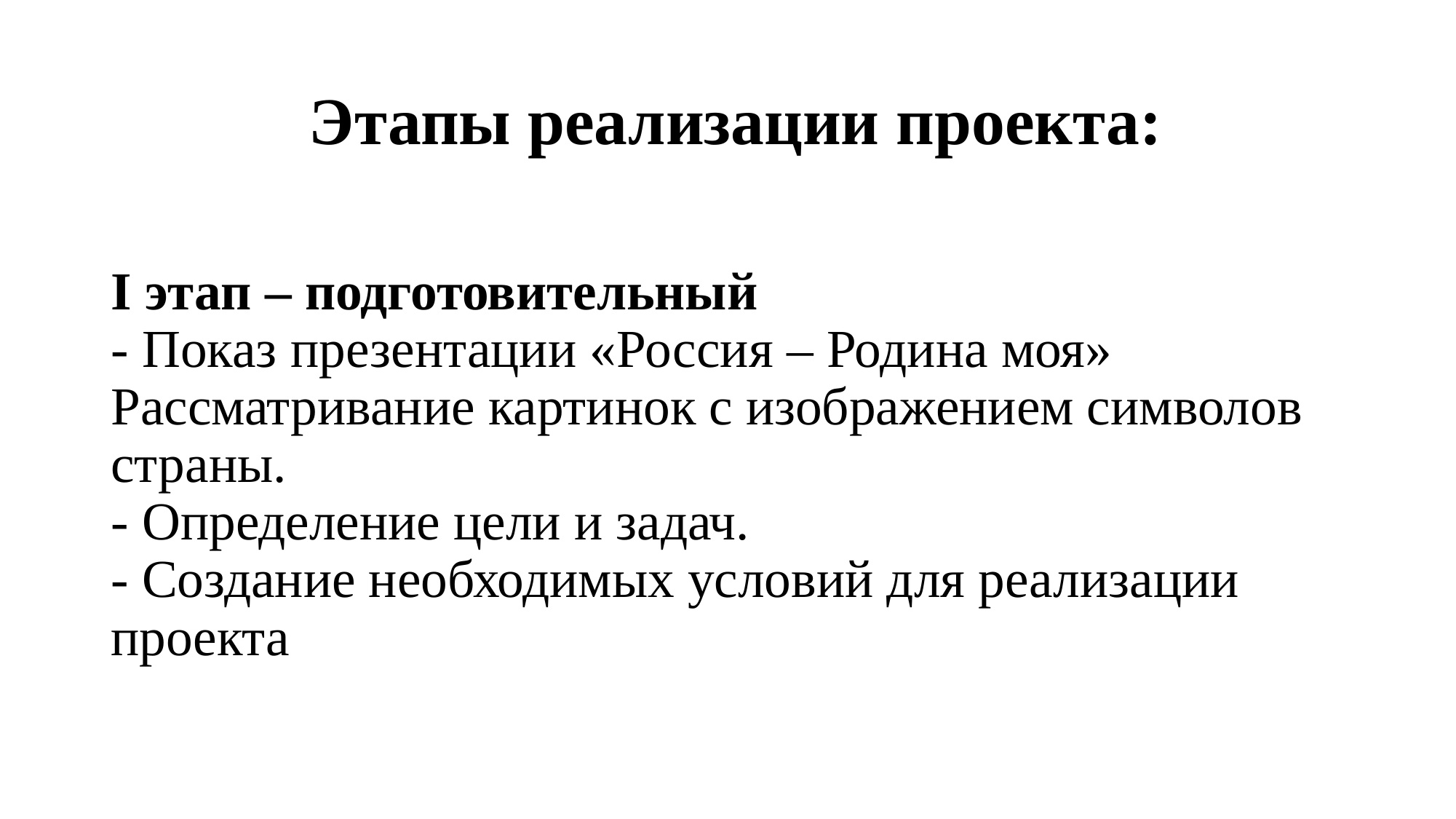

# Этапы реализации проекта:
I этап – подготовительный
- Показ презентации «Россия – Родина моя»
Рассматривание картинок с изображением символов страны.
- Определение цели и задач.
- Создание необходимых условий для реализации проекта